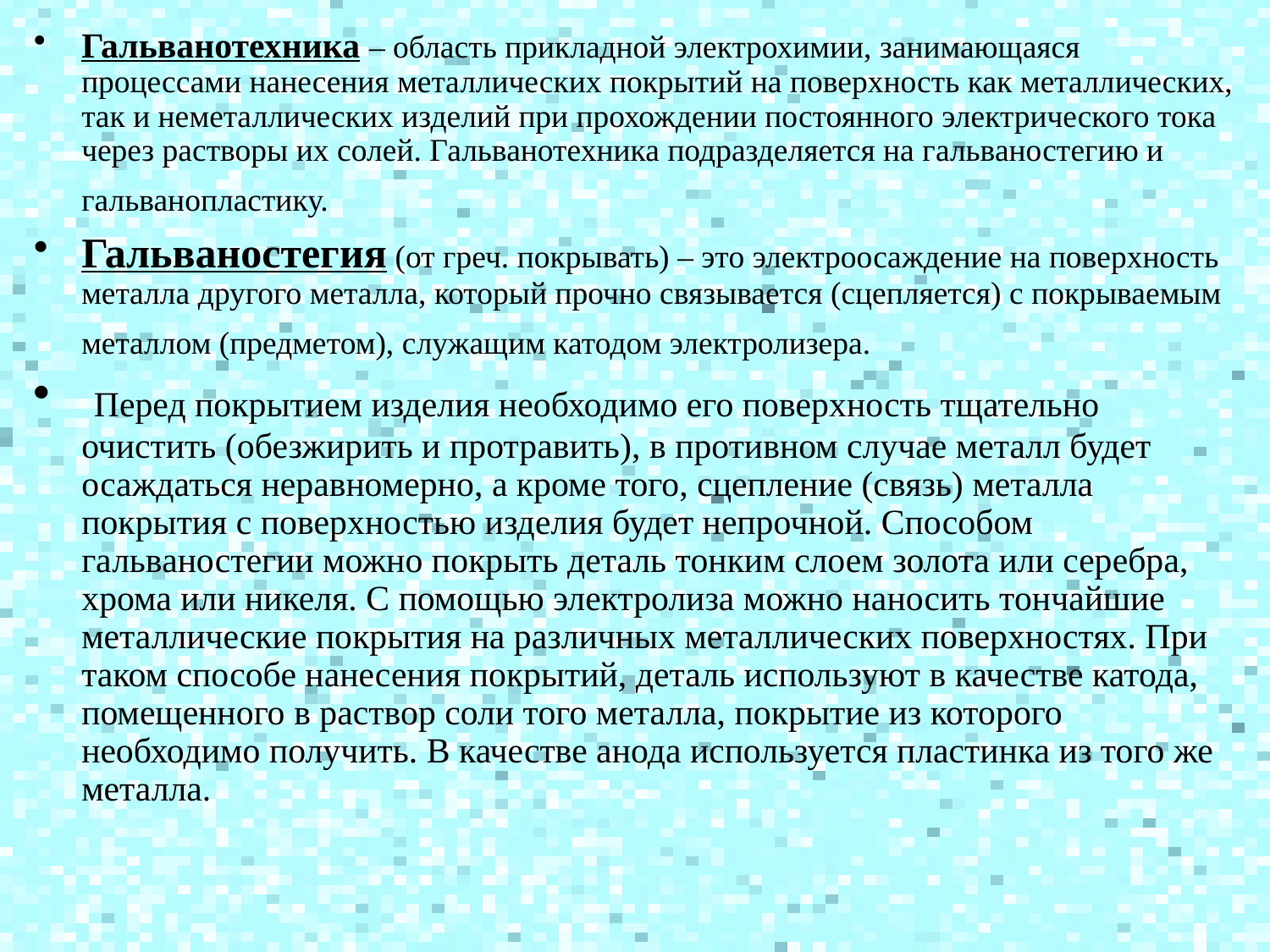

Гальванотехника – область прикладной электрохимии, занимающаяся процессами нанесения металлических покрытий на поверхность как металлических, так и неметаллических изделий при прохождении постоянного электрического тока через растворы их солей. Гальванотехника подразделяется на гальваностегию и гальванопластику.
Гальваностегия (от греч. покрывать) – это электроосаждение на поверхность металла другого металла, который прочно связывается (сцепляется) с покрываемым металлом (предметом), служащим катодом электролизера.
 Перед покрытием изделия необходимо его поверхность тщательно очистить (обезжирить и протравить), в противном случае металл будет осаждаться неравномерно, а кроме того, сцепление (связь) металла покрытия с поверхностью изделия будет непрочной. Способом гальваностегии можно покрыть деталь тонким слоем золота или серебра, хрома или никеля. С помощью электролиза можно наносить тончайшие металлические покрытия на различных металлических поверхностях. При таком способе нанесения покрытий, деталь используют в качестве катода, помещенного в раствор соли того металла, покрытие из которого необходимо получить. В качестве анода используется пластинка из того же металла.